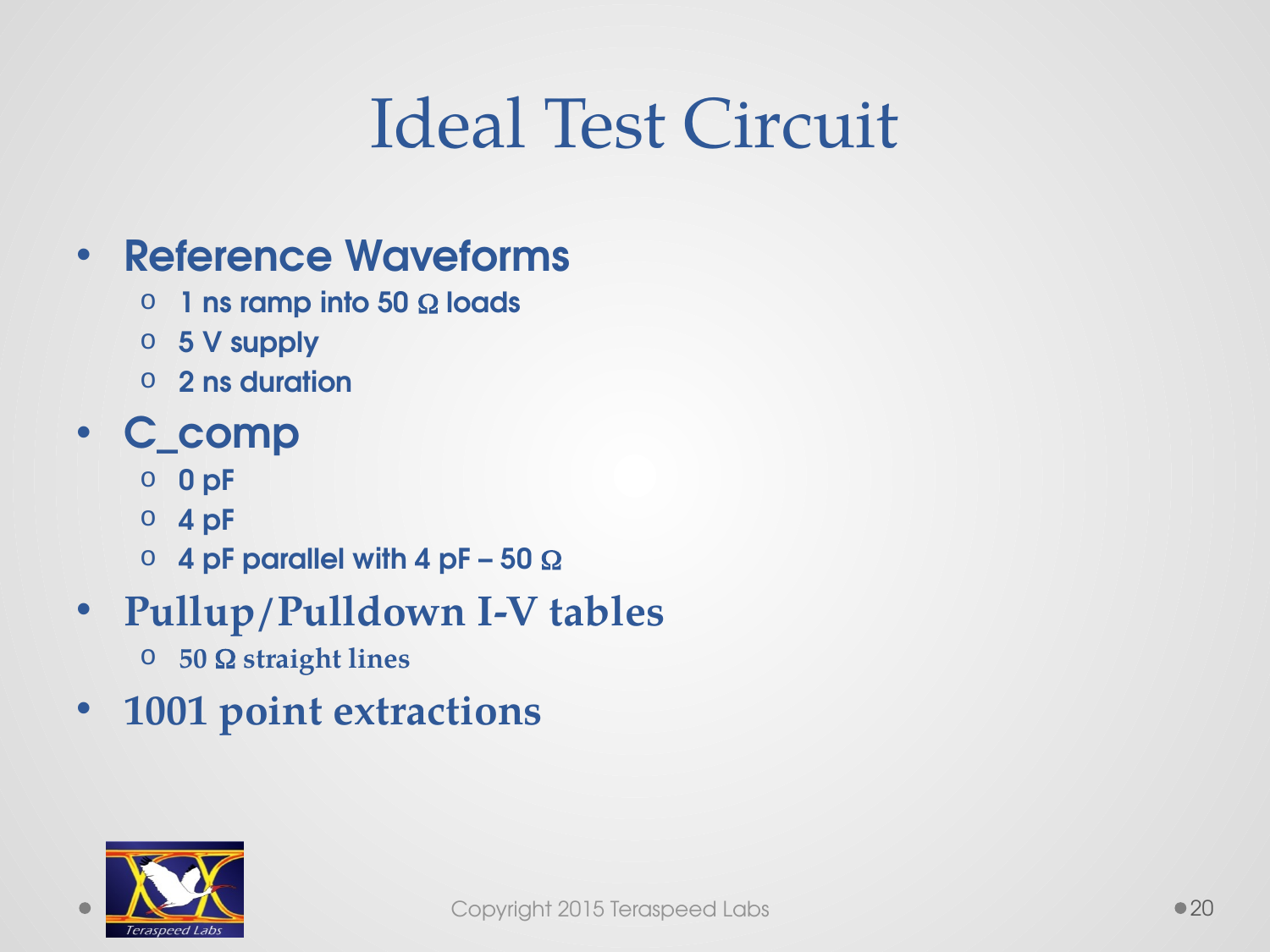

# Ideal Test Circuit
Reference Waveforms
1 ns ramp into 50 Ω loads
5 V supply
2 ns duration
C_comp
0 pF
4 pF
4 pF parallel with 4 pF – 50 Ω
Pullup/Pulldown I-V tables
50 Ω straight lines
1001 point extractions
20
Copyright 2015 Teraspeed Labs